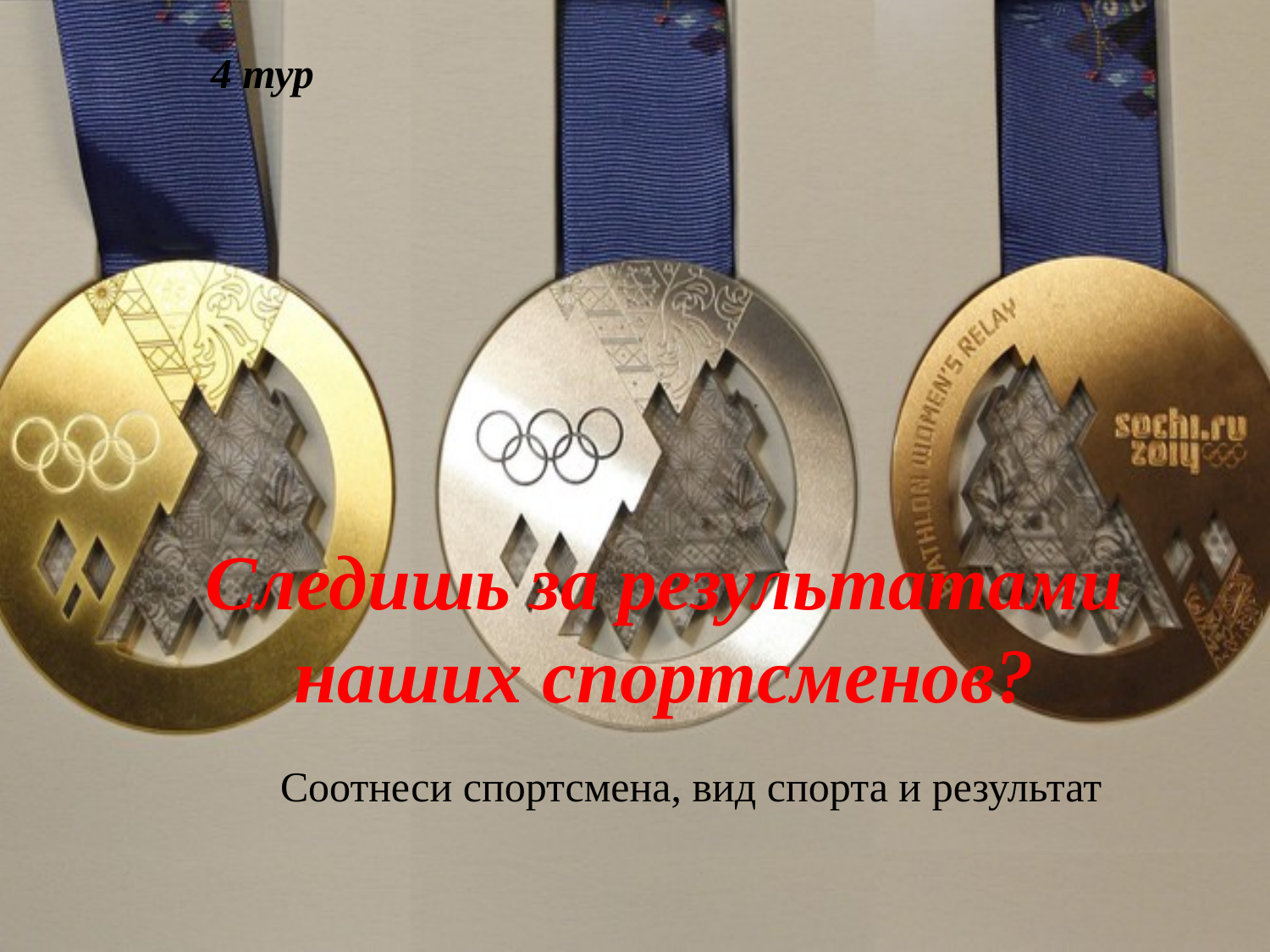

4 тур
Следишь за результатами наших спортсменов?
Соотнеси спортсмена, вид спорта и результат